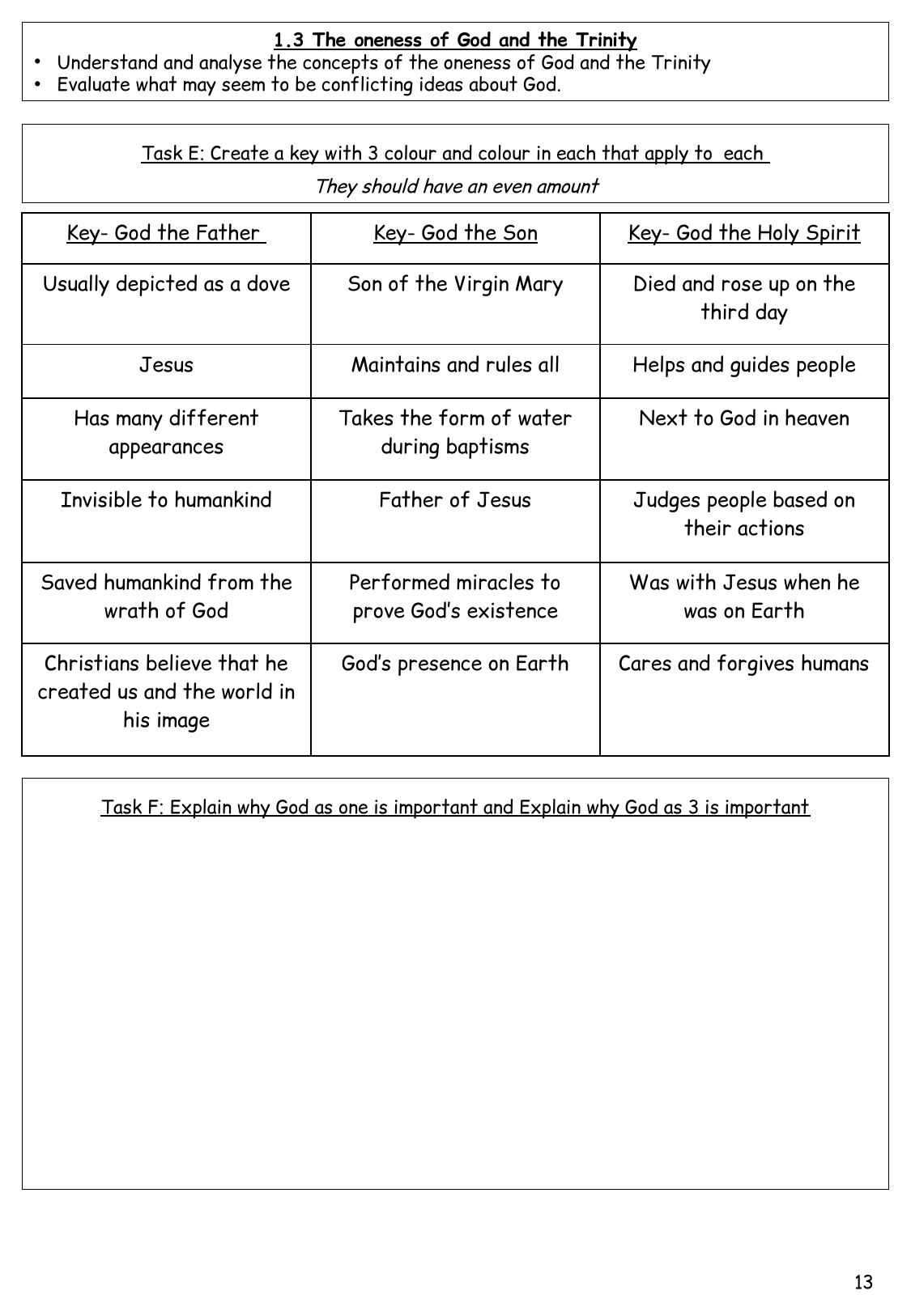

1.3 The oneness of God and the Trinity
Understand and analyse the concepts of the oneness of God and the Trinity
Evaluate what may seem to be conflicting ideas about God.
Task E: Create a key with 3 colour and colour in each that apply to  each
They should have an even amount
| Key- God the Father | Key- God the Son | Key- God the Holy Spirit |
| --- | --- | --- |
| Usually depicted as a dove | Son of the Virgin Mary | Died and rose up on the third day |
| Jesus | Maintains and rules all | Helps and guides people |
| Has many different appearances | Takes the form of water during baptisms | Next to God in heaven |
| Invisible to humankind | Father of Jesus | Judges people based on their actions |
| Saved humankind from the wrath of God | Performed miracles to prove God’s existence | Was with Jesus when he was on Earth |
| Christians believe that he created us and the world in his image | God’s presence on Earth | Cares and forgives humans |
Task F: Explain why God as one is important and Explain why God as 3 is important

13